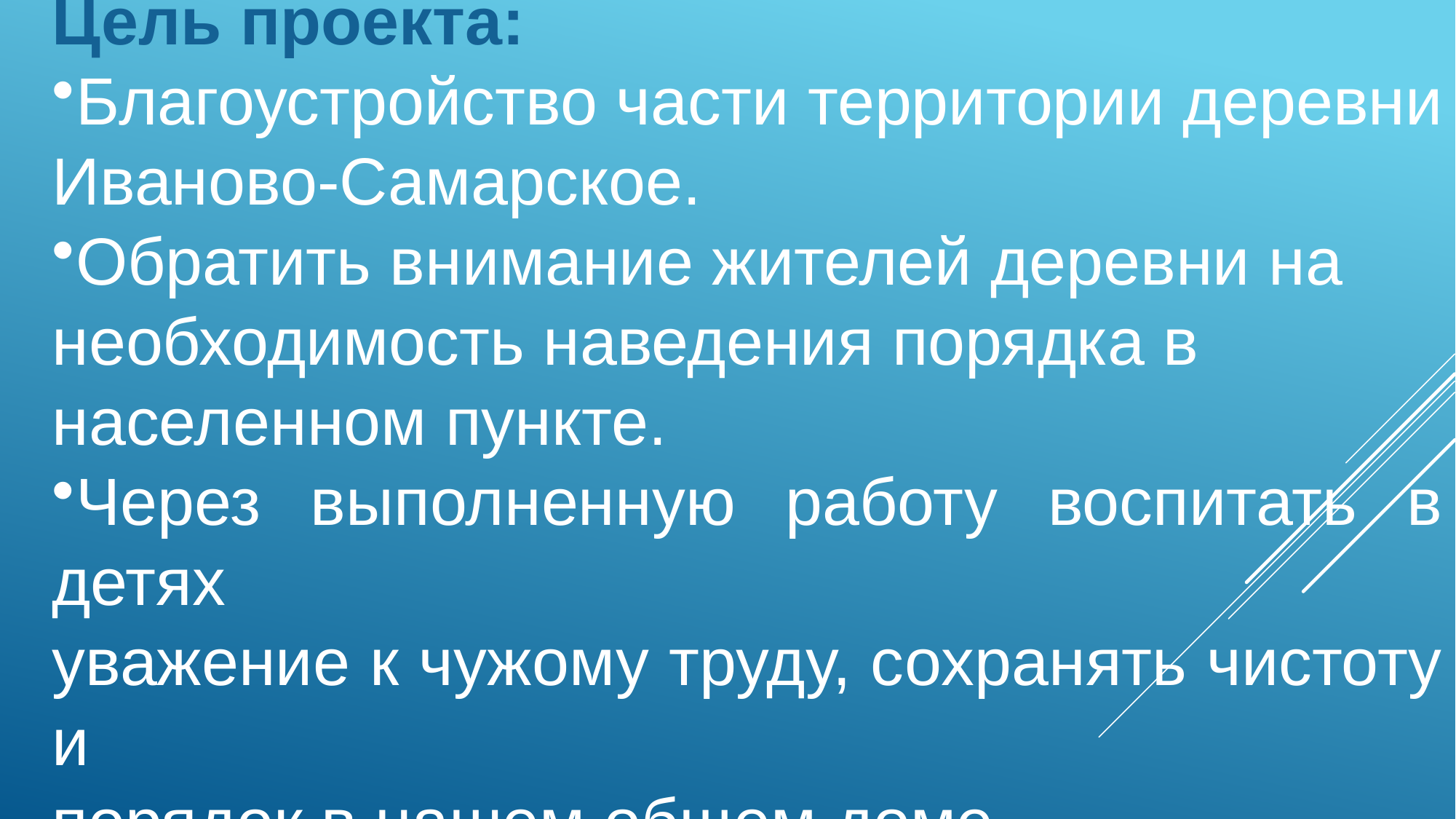

Цель проекта:
Благоустройство части территории деревни
Иваново-Самарское.
Обратить внимание жителей деревни на
необходимость наведения порядка в
населенном пункте.
Через выполненную работу воспитать в детях
уважение к чужому труду, сохранять чистоту и
порядок в нашем общем доме.